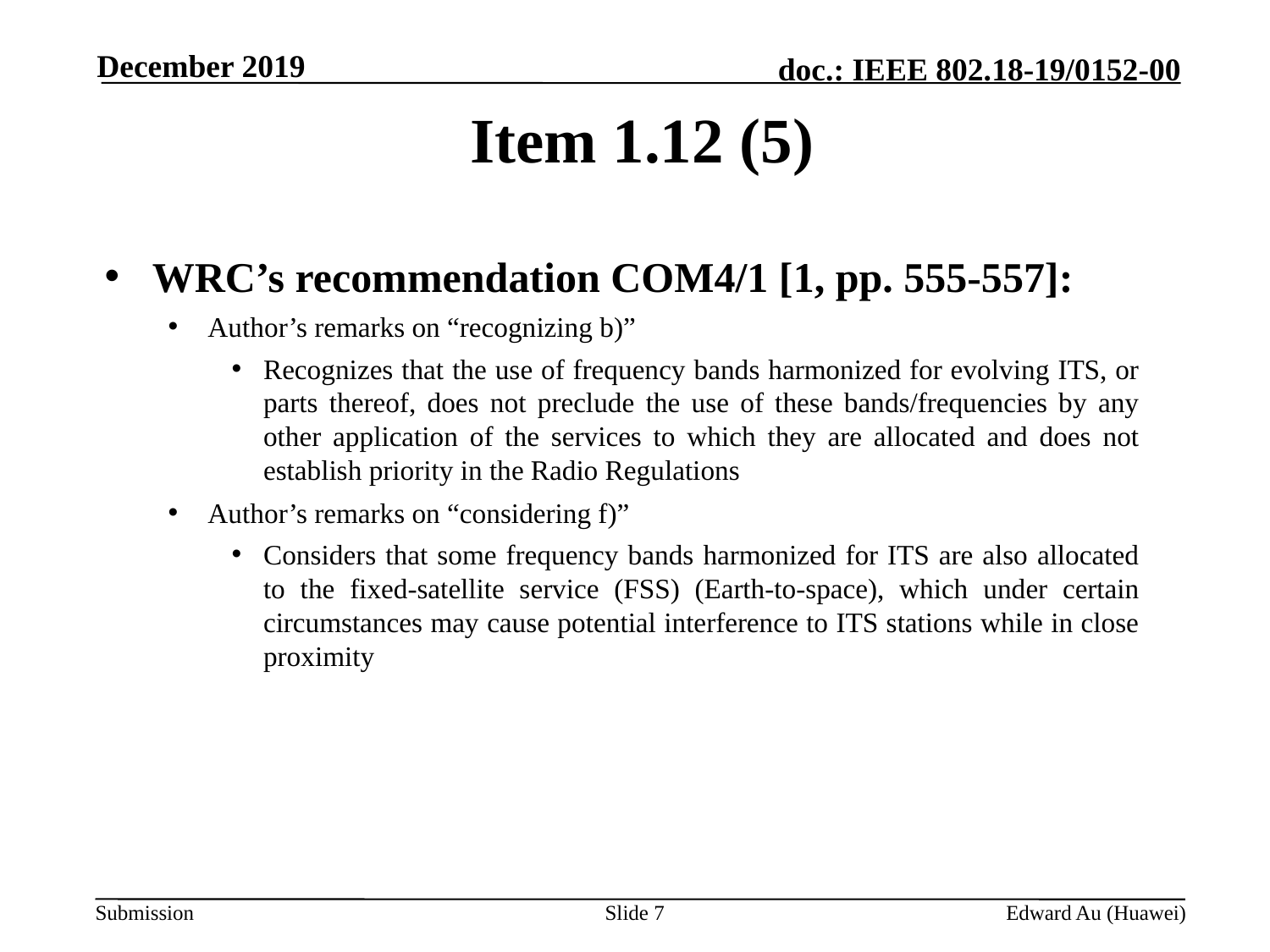

December 2019
# Item 1.12 (5)
WRC’s recommendation COM4/1 [1, pp. 555-557]:
Author’s remarks on “recognizing b)”
Recognizes that the use of frequency bands harmonized for evolving ITS, or parts thereof, does not preclude the use of these bands/frequencies by any other application of the services to which they are allocated and does not establish priority in the Radio Regulations
Author’s remarks on “considering f)”
Considers that some frequency bands harmonized for ITS are also allocated to the fixed-satellite service (FSS) (Earth-to-space), which under certain circumstances may cause potential interference to ITS stations while in close proximity
Slide 7
Edward Au (Huawei)